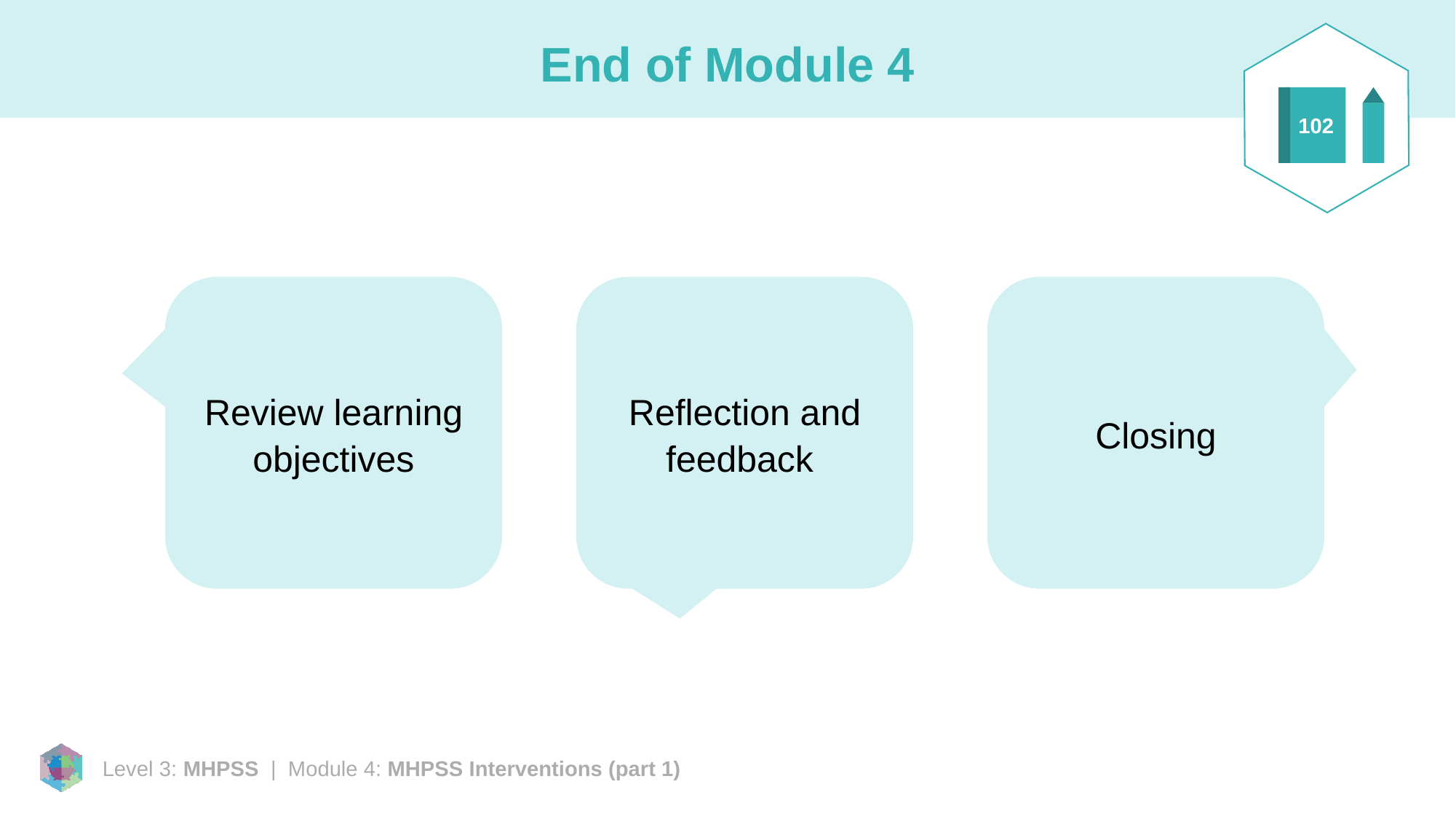

102

# End of Module 4
Review learning objectives
Reflection and feedback
Closing